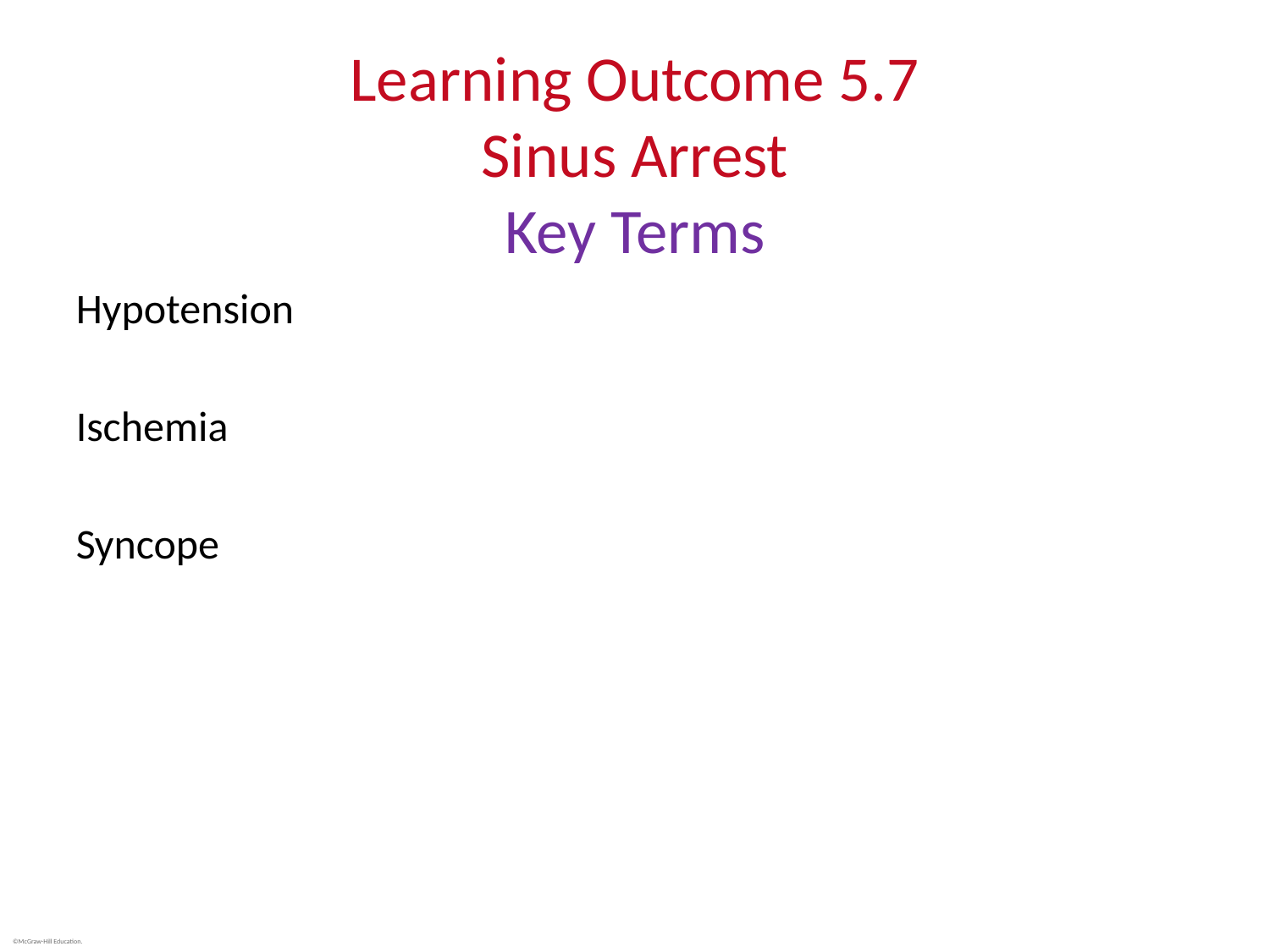

# Learning Outcome 5.7 Sinus Arrest Key Terms
Hypotension
Ischemia
Syncope